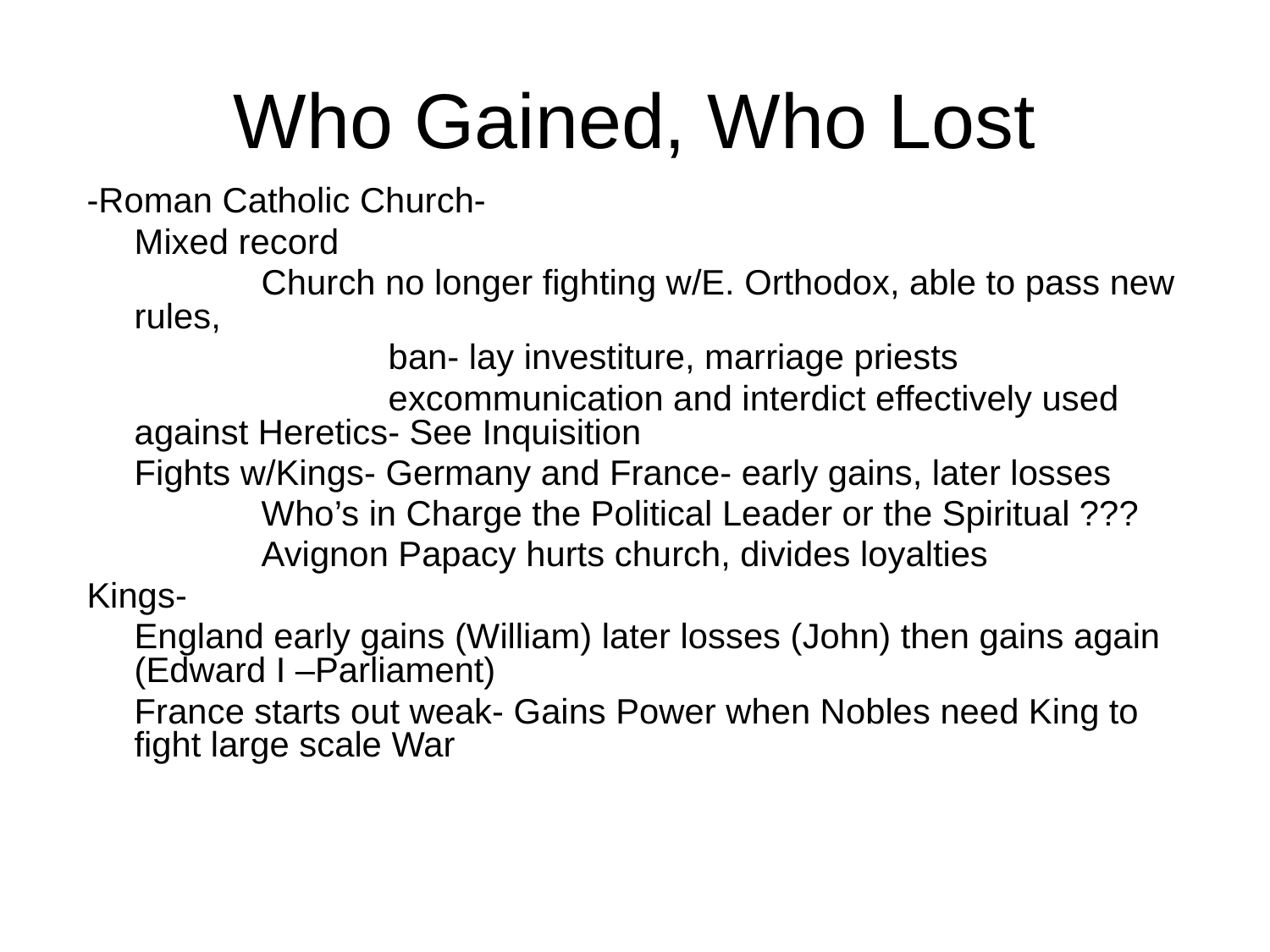

# Who Gained, Who Lost
-Roman Catholic Church-
	Mixed record
		Church no longer fighting w/E. Orthodox, able to pass new rules,
			ban- lay investiture, marriage priests
			excommunication and interdict effectively used against Heretics- See Inquisition
	Fights w/Kings- Germany and France- early gains, later losses
		Who’s in Charge the Political Leader or the Spiritual ???
		Avignon Papacy hurts church, divides loyalties
Kings-
	England early gains (William) later losses (John) then gains again (Edward I –Parliament)
 	France starts out weak- Gains Power when Nobles need King to fight large scale War